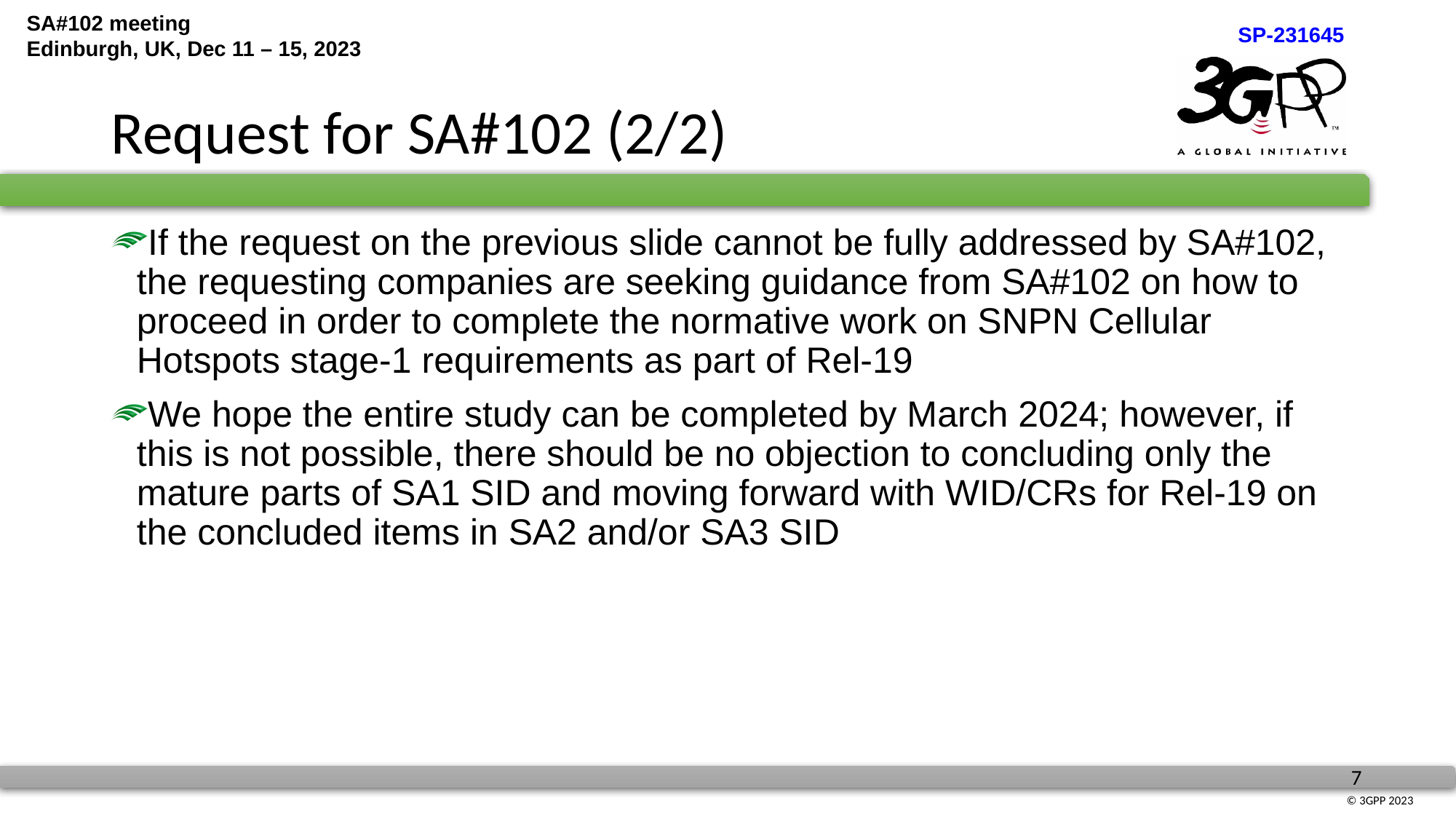

# Request for SA#102 (2/2)
If the request on the previous slide cannot be fully addressed by SA#102, the requesting companies are seeking guidance from SA#102 on how to proceed in order to complete the normative work on SNPN Cellular Hotspots stage-1 requirements as part of Rel-19
We hope the entire study can be completed by March 2024; however, if this is not possible, there should be no objection to concluding only the mature parts of SA1 SID and moving forward with WID/CRs for Rel-19 on the concluded items in SA2 and/or SA3 SID